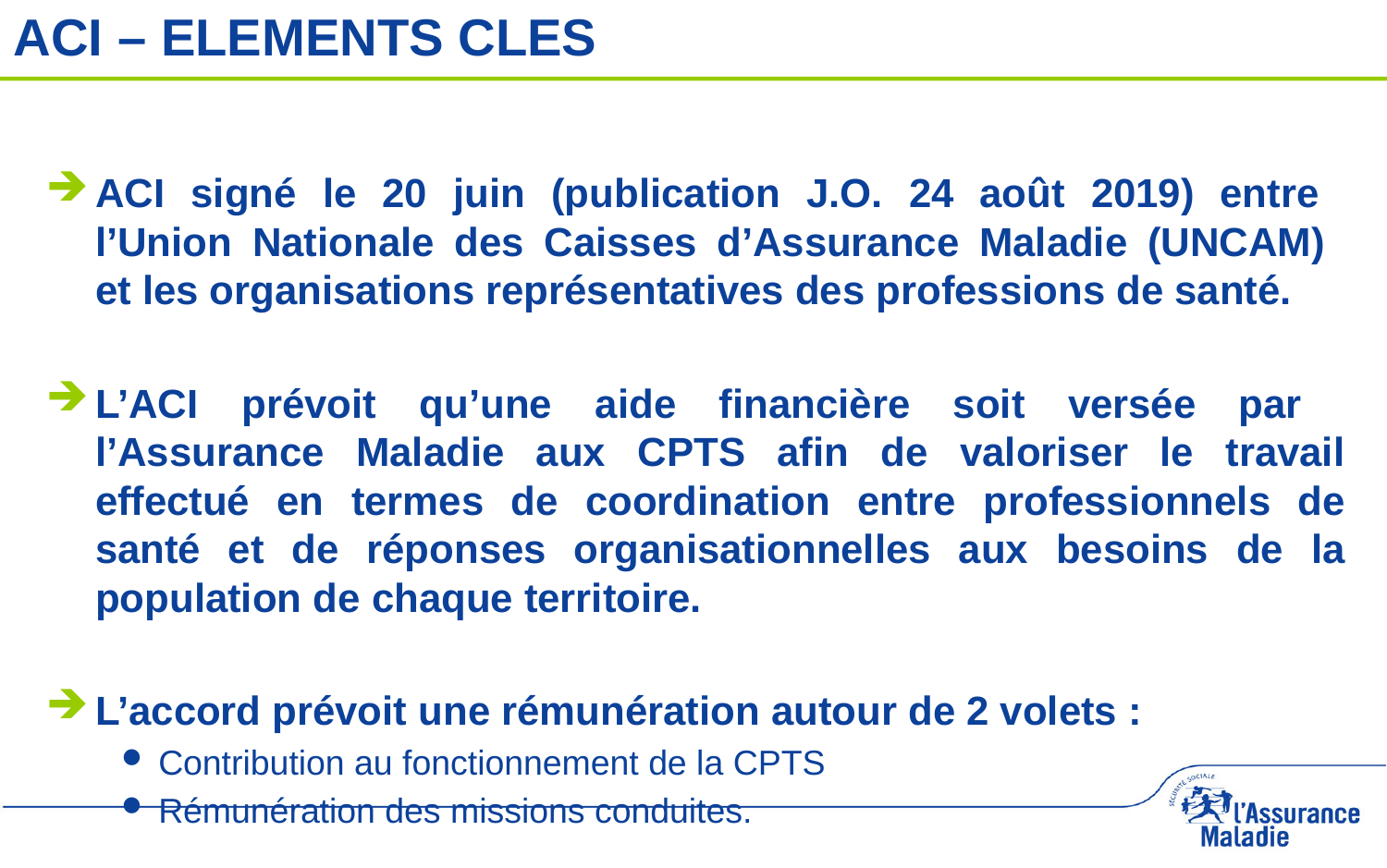

# ACI – ELEMENTS CLES
ACI signé le 20 juin (publication J.O. 24 août 2019) entre
l’Union Nationale des Caisses d’Assurance Maladie (UNCAM)
et les organisations représentatives des professions de santé.

L’ACI prévoit qu’une aide financière soit versée par
l’Assurance Maladie aux CPTS afin de valoriser le travail effectué en termes de coordination entre professionnels de santé et de réponses organisationnelles aux besoins de la population de chaque territoire.

L’accord prévoit une rémunération autour de 2 volets :
Contribution au fonctionnement de la CPTS
Rémunération des missions conduites.